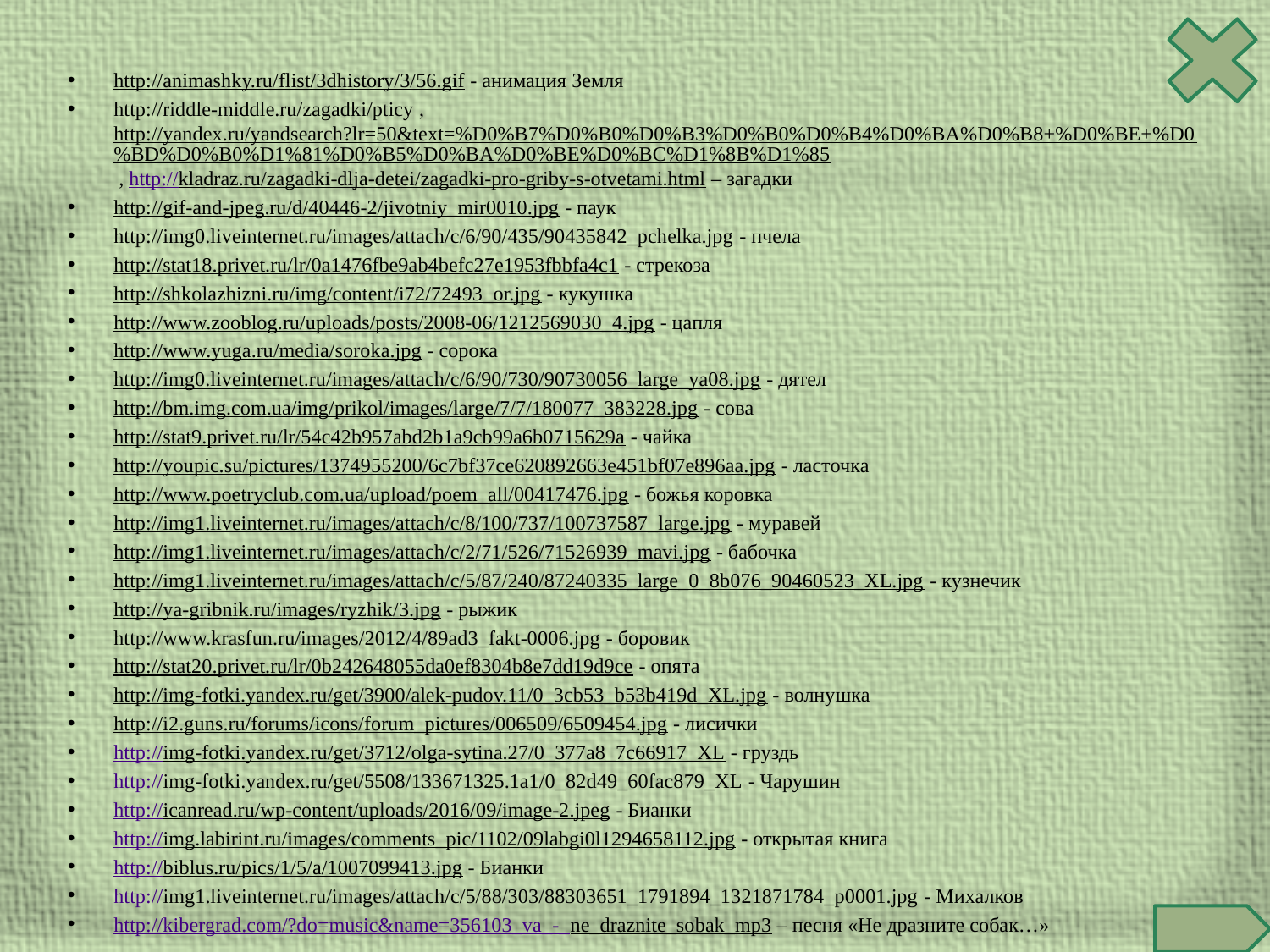

http://animashky.ru/flist/3dhistory/3/56.gif - анимация Земля
http://riddle-middle.ru/zagadki/pticy , http://yandex.ru/yandsearch?lr=50&text=%D0%B7%D0%B0%D0%B3%D0%B0%D0%B4%D0%BA%D0%B8+%D0%BE+%D0%BD%D0%B0%D1%81%D0%B5%D0%BA%D0%BE%D0%BC%D1%8B%D1%85 , http://kladraz.ru/zagadki-dlja-detei/zagadki-pro-griby-s-otvetami.html – загадки
http://gif-and-jpeg.ru/d/40446-2/jivotniy_mir0010.jpg - паук
http://img0.liveinternet.ru/images/attach/c/6/90/435/90435842_pchelka.jpg - пчела
http://stat18.privet.ru/lr/0a1476fbe9ab4befc27e1953fbbfa4c1 - стрекоза
http://shkolazhizni.ru/img/content/i72/72493_or.jpg - кукушка
http://www.zooblog.ru/uploads/posts/2008-06/1212569030_4.jpg - цапля
http://www.yuga.ru/media/soroka.jpg - сорока
http://img0.liveinternet.ru/images/attach/c/6/90/730/90730056_large_ya08.jpg - дятел
http://bm.img.com.ua/img/prikol/images/large/7/7/180077_383228.jpg - сова
http://stat9.privet.ru/lr/54c42b957abd2b1a9cb99a6b0715629a - чайка
http://youpic.su/pictures/1374955200/6c7bf37ce620892663e451bf07e896aa.jpg - ласточка
http://www.poetryclub.com.ua/upload/poem_all/00417476.jpg - божья коровка
http://img1.liveinternet.ru/images/attach/c/8/100/737/100737587_large.jpg - муравей
http://img1.liveinternet.ru/images/attach/c/2/71/526/71526939_mavi.jpg - бабочка
http://img1.liveinternet.ru/images/attach/c/5/87/240/87240335_large_0_8b076_90460523_XL.jpg - кузнечик
http://ya-gribnik.ru/images/ryzhik/3.jpg - рыжик
http://www.krasfun.ru/images/2012/4/89ad3_fakt-0006.jpg - боровик
http://stat20.privet.ru/lr/0b242648055da0ef8304b8e7dd19d9ce - опята
http://img-fotki.yandex.ru/get/3900/alek-pudov.11/0_3cb53_b53b419d_XL.jpg - волнушка
http://i2.guns.ru/forums/icons/forum_pictures/006509/6509454.jpg - лисички
http://img-fotki.yandex.ru/get/3712/olga-sytina.27/0_377a8_7c66917_XL - груздь
http://img-fotki.yandex.ru/get/5508/133671325.1a1/0_82d49_60fac879_XL - Чарушин
http://icanread.ru/wp-content/uploads/2016/09/image-2.jpeg - Бианки
http://img.labirint.ru/images/comments_pic/1102/09labgi0l1294658112.jpg - открытая книга
http://biblus.ru/pics/1/5/a/1007099413.jpg - Бианки
http://img1.liveinternet.ru/images/attach/c/5/88/303/88303651_1791894_1321871784_p0001.jpg - Михалков
http://kibergrad.com/?do=music&name=356103_va_-_ne_draznite_sobak_mp3 – песня «Не дразните собак…»